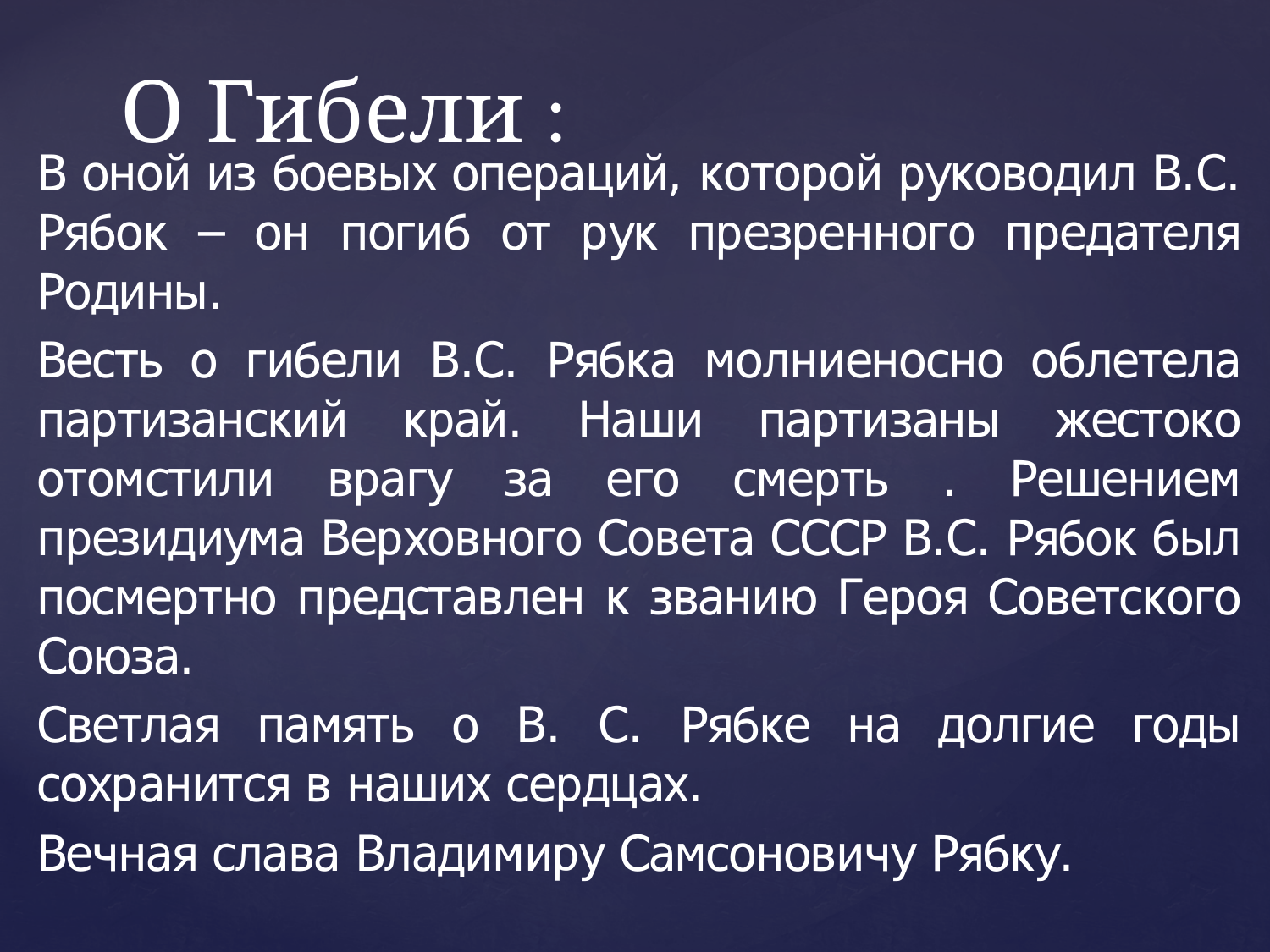

# О Гибели :

В оной из боевых операций, которой руководил В.С. Рябок – он погиб от рук презренного предателя Родины.
Весть о гибели В.С. Рябка молниеносно облетела партизанский край. Наши партизаны жестоко отомстили врагу за его смерть . Решением президиума Верховного Совета СССР В.С. Рябок был посмертно представлен к званию Героя Советского Союза.
Светлая память о В. С. Рябке на долгие годы сохранится в наших сердцах.
Вечная слава Владимиру Самсоновичу Рябку.